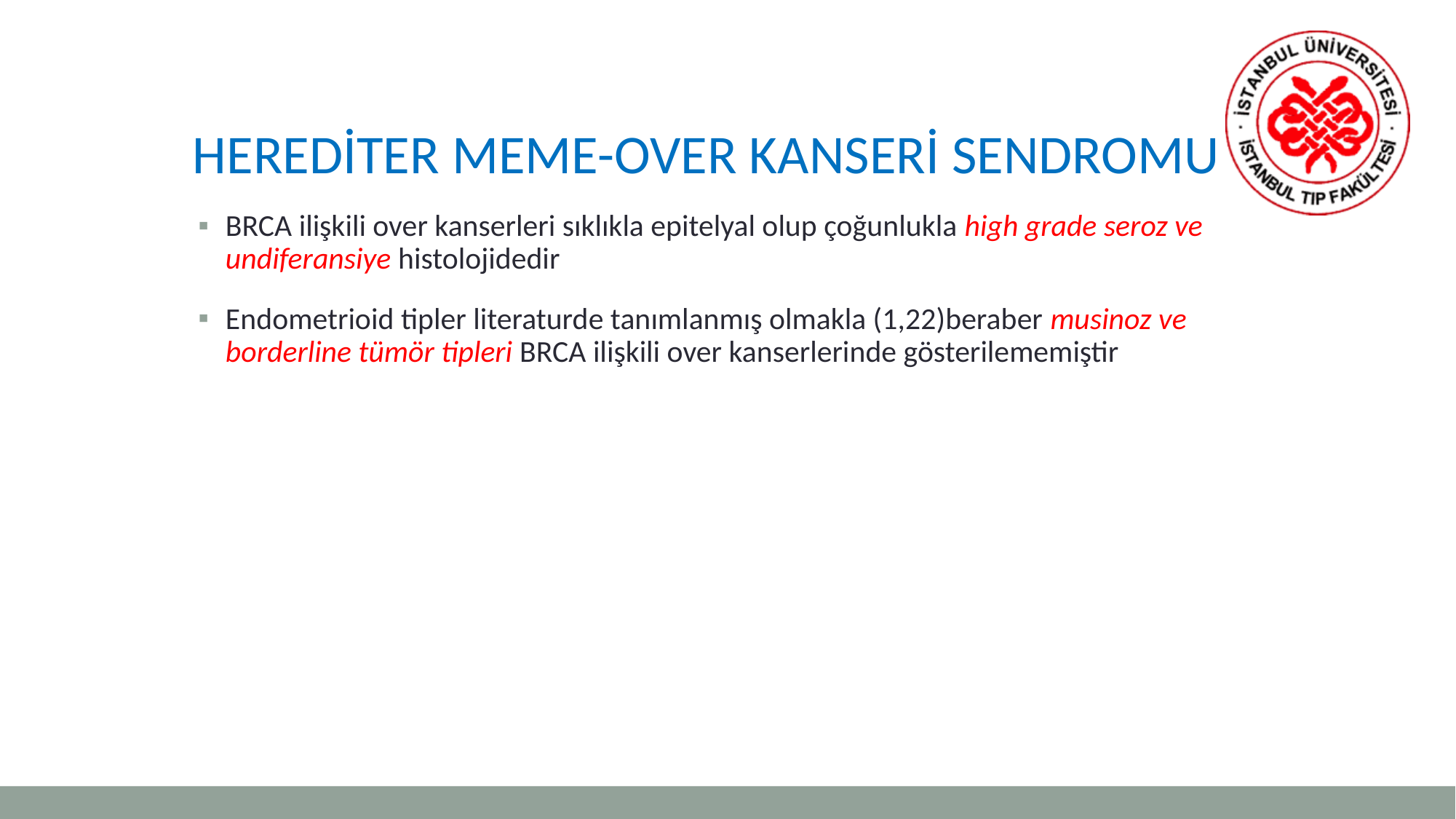

# Herediter meme-over kanseri sendromu
BRCA ilişkili over kanserleri sıklıkla epitelyal olup çoğunlukla high grade seroz ve undiferansiye histolojidedir
Endometrioid tipler literaturde tanımlanmış olmakla (1,22)beraber musinoz ve borderline tümör tipleri BRCA ilişkili over kanserlerinde gösterilememiştir